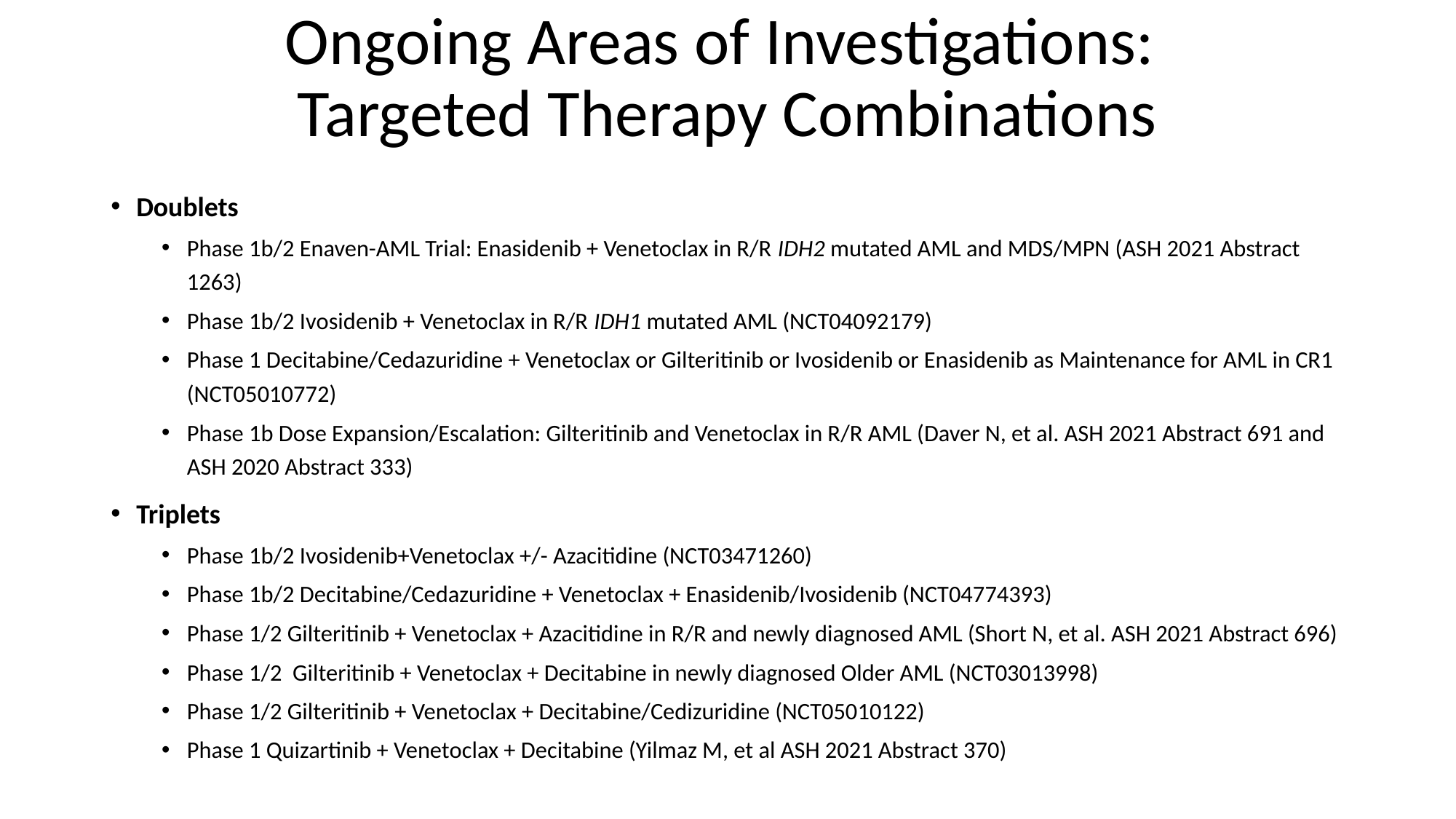

# Ongoing Areas of Investigations: Targeted Therapy Combinations
Doublets
Phase 1b/2 Enaven-AML Trial: Enasidenib + Venetoclax in R/R IDH2 mutated AML and MDS/MPN (ASH 2021 Abstract 1263)
Phase 1b/2 Ivosidenib + Venetoclax in R/R IDH1 mutated AML (NCT04092179)
Phase 1 Decitabine/Cedazuridine + Venetoclax or Gilteritinib or Ivosidenib or Enasidenib as Maintenance for AML in CR1 (NCT05010772)
Phase 1b Dose Expansion/Escalation: Gilteritinib and Venetoclax in R/R AML (Daver N, et al. ASH 2021 Abstract 691 and ASH 2020 Abstract 333)
Triplets
Phase 1b/2 Ivosidenib+Venetoclax +/- Azacitidine (NCT03471260)
Phase 1b/2 Decitabine/Cedazuridine + Venetoclax + Enasidenib/Ivosidenib (NCT04774393)
Phase 1/2 Gilteritinib + Venetoclax + Azacitidine in R/R and newly diagnosed AML (Short N, et al. ASH 2021 Abstract 696)
Phase 1/2  Gilteritinib + Venetoclax + Decitabine in newly diagnosed Older AML (NCT03013998)
Phase 1/2 Gilteritinib + Venetoclax + Decitabine/Cedizuridine (NCT05010122)
Phase 1 Quizartinib + Venetoclax + Decitabine (Yilmaz M, et al ASH 2021 Abstract 370)